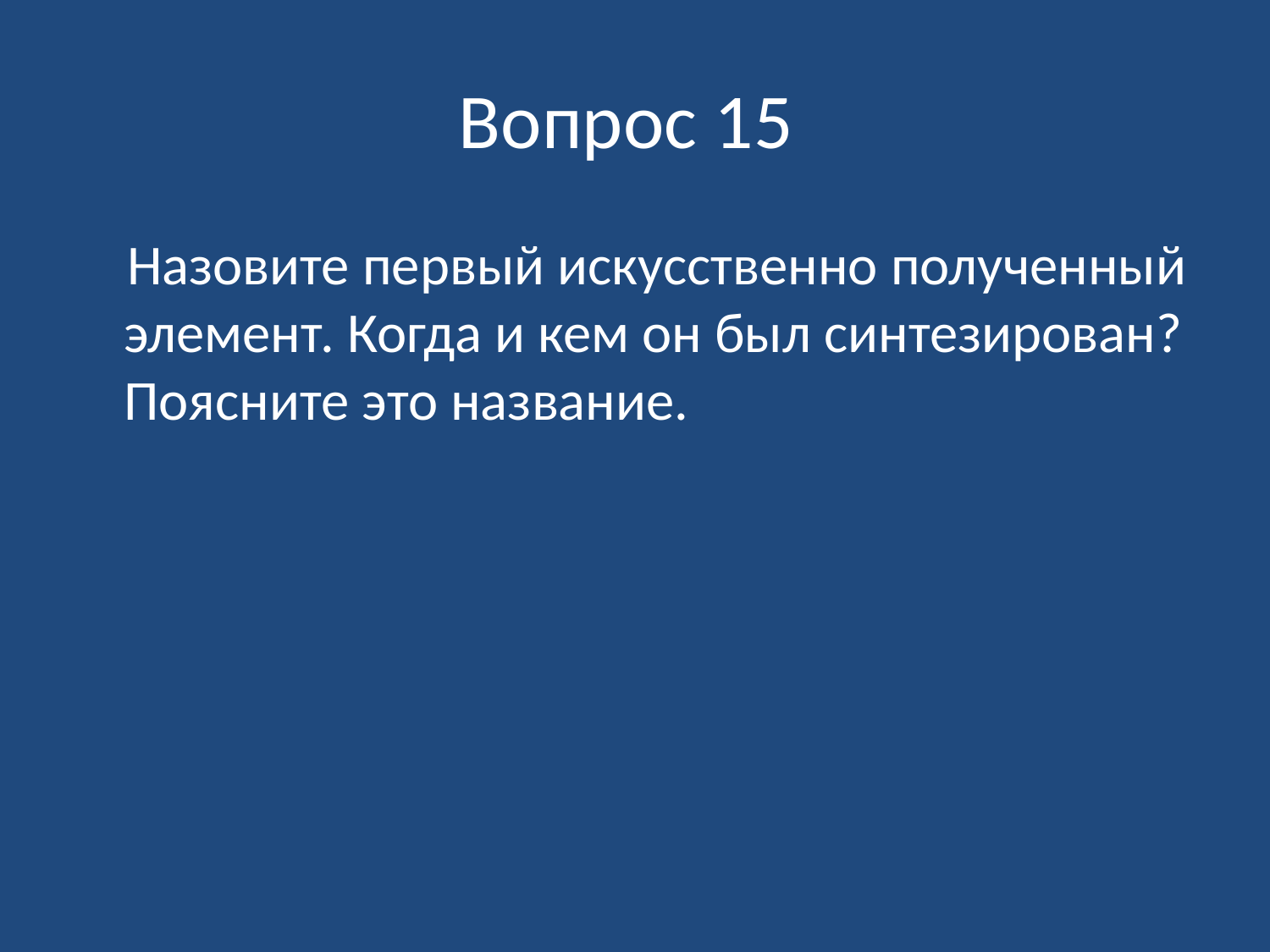

# Вопрос 15
    Назовите первый искусственно полученный элемент. Когда и кем он был синтезирован? Поясните это название.